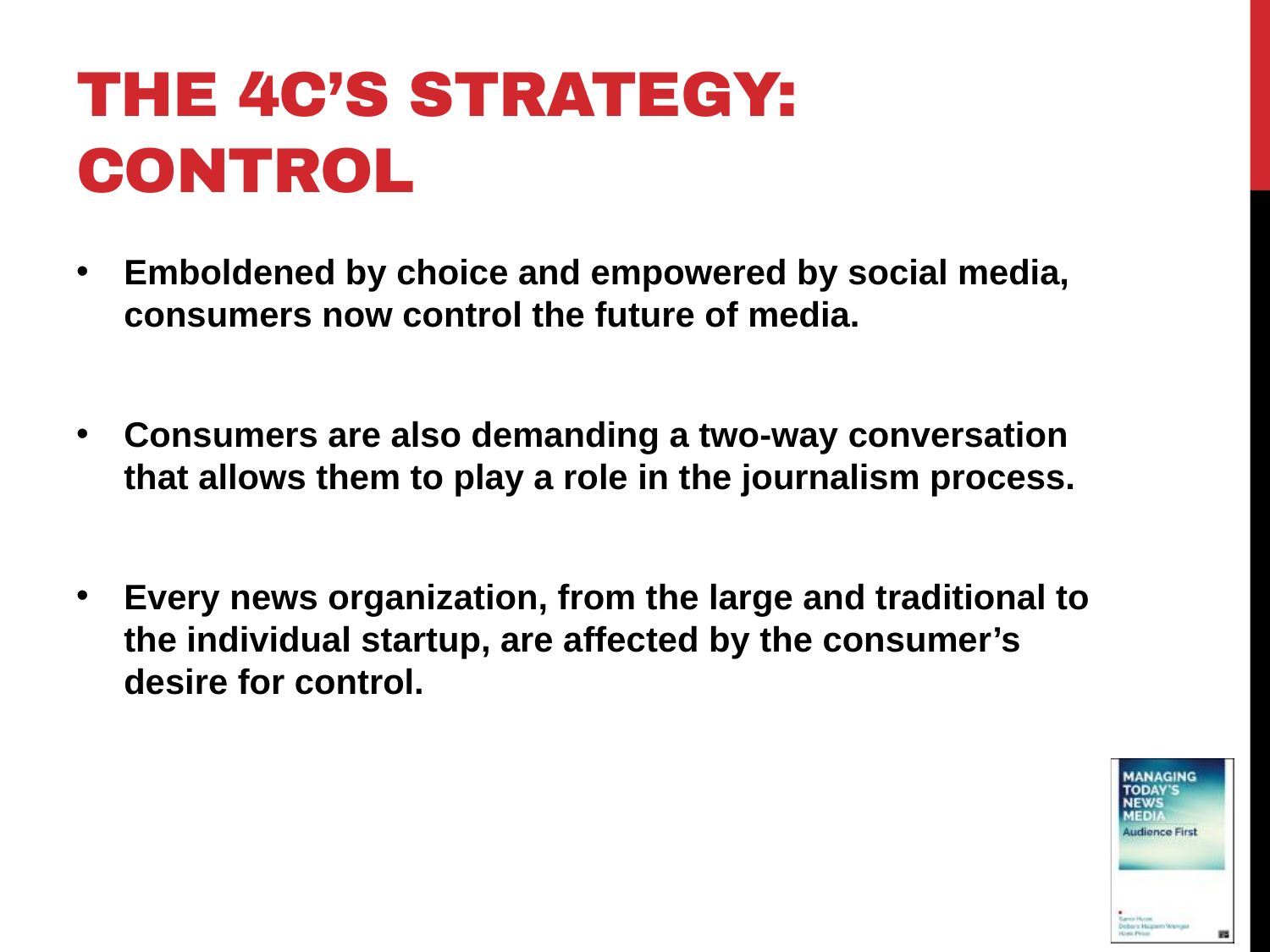

# The 4c’s strategy: control
Emboldened by choice and empowered by social media, consumers now control the future of media.

Consumers are also demanding a two-way conversation that allows them to play a role in the journalism process.

Every news organization, from the large and traditional to the individual startup, are affected by the consumer’s desire for control.